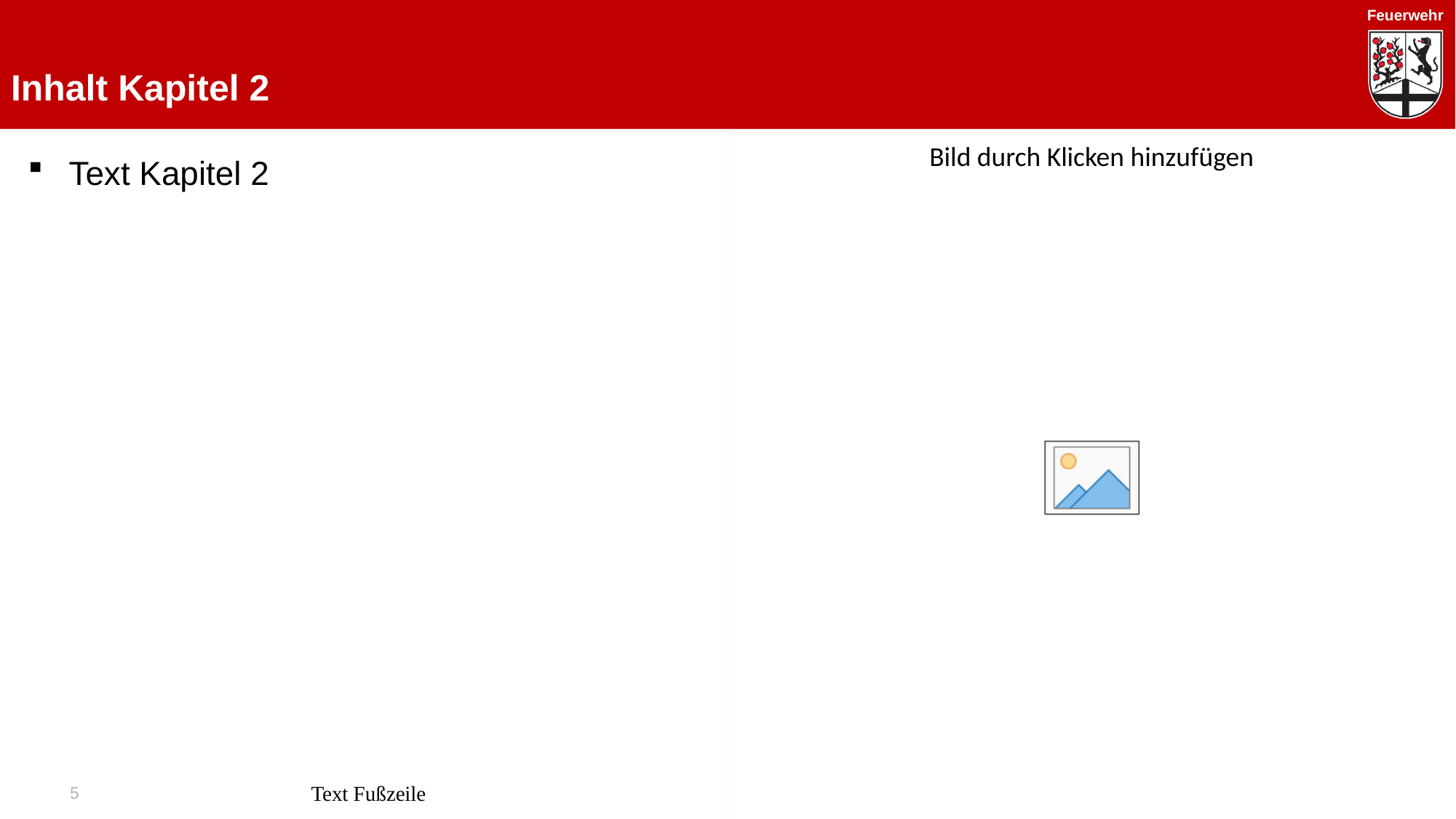

# Inhalt Kapitel 2
Text Kapitel 2

5
Text Fußzeile